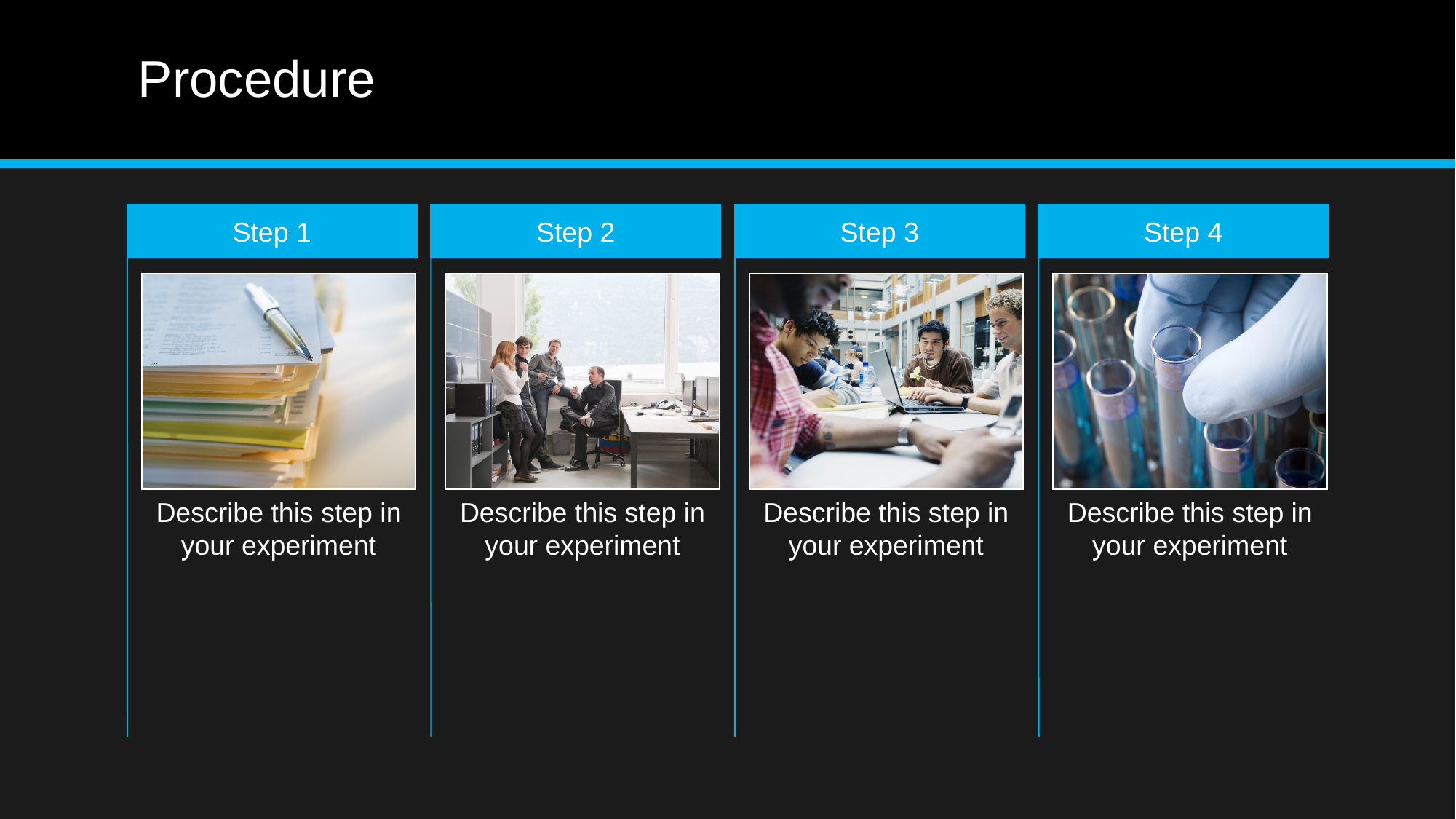

# Procedure
Step 1
Describe this step in your experiment
Step 2
Describe this step in your experiment
Step 3
Describe this step in your experiment
Step 4
Describe this step in your experiment